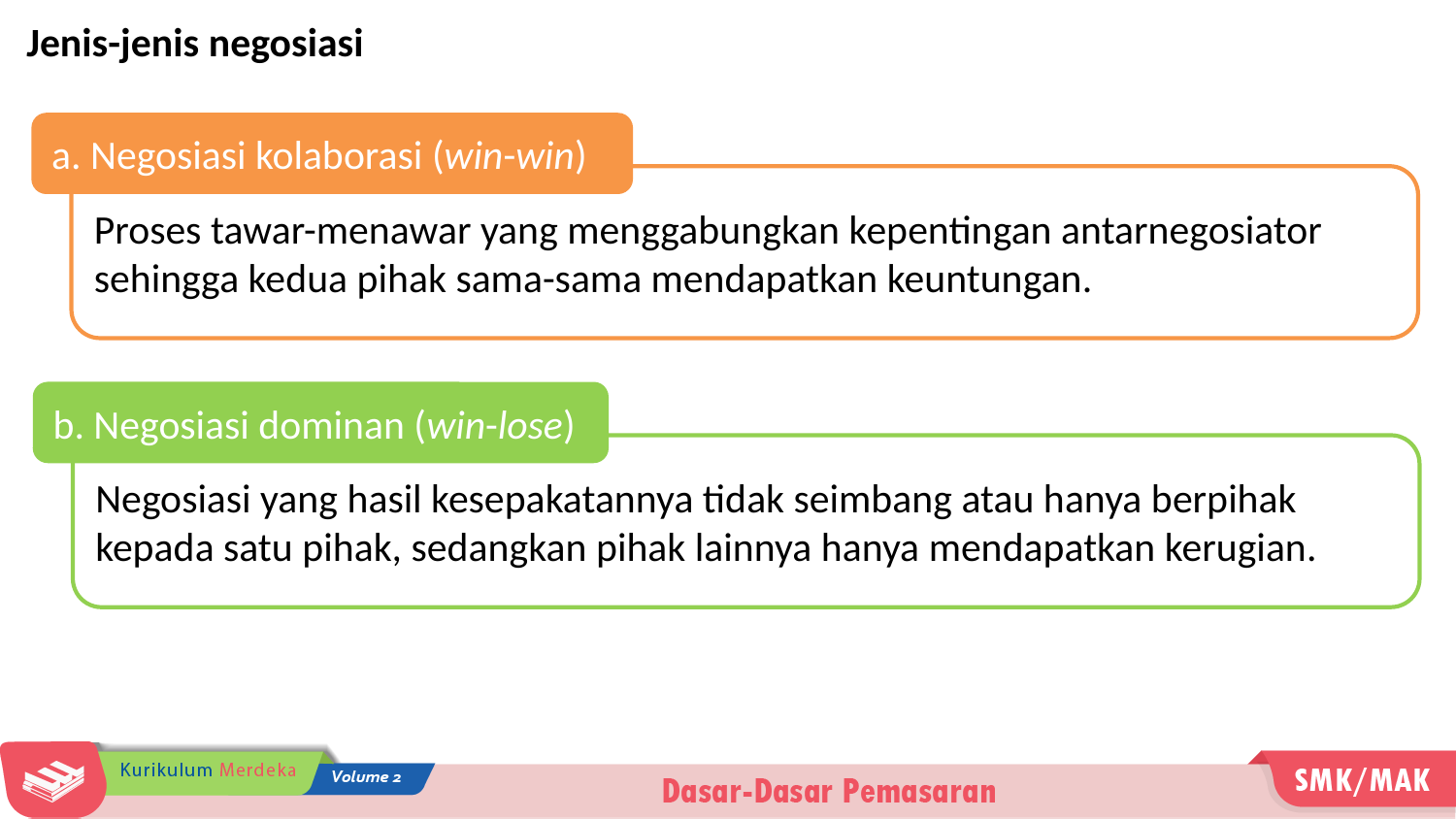

Jenis-jenis negosiasi
a. Negosiasi kolaborasi (win-win)
Proses tawar-menawar yang menggabungkan kepentingan antarnegosiator sehingga kedua pihak sama-sama mendapatkan keuntungan.
b. Negosiasi dominan (win-lose)
Negosiasi yang hasil kesepakatannya tidak seimbang atau hanya berpihak kepada satu pihak, sedangkan pihak lainnya hanya mendapatkan kerugian.